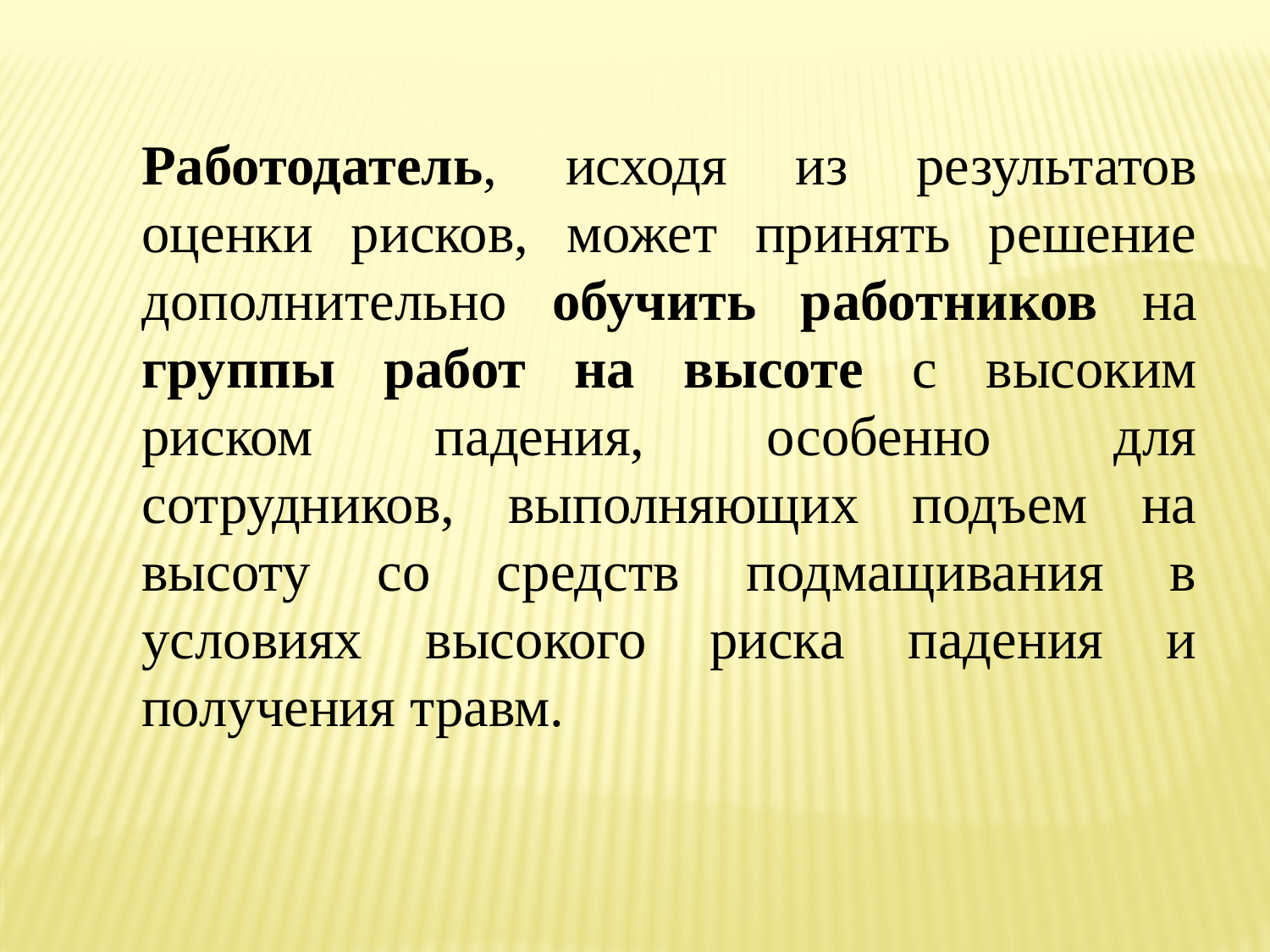

Работодатель, исходя из результатов оценки рисков, может принять решение дополнительно обучить работников на группы работ на высоте с высоким риском падения, особенно для сотрудников, выполняющих подъем на высоту со средств подмащивания в условиях высокого риска падения и получения травм.